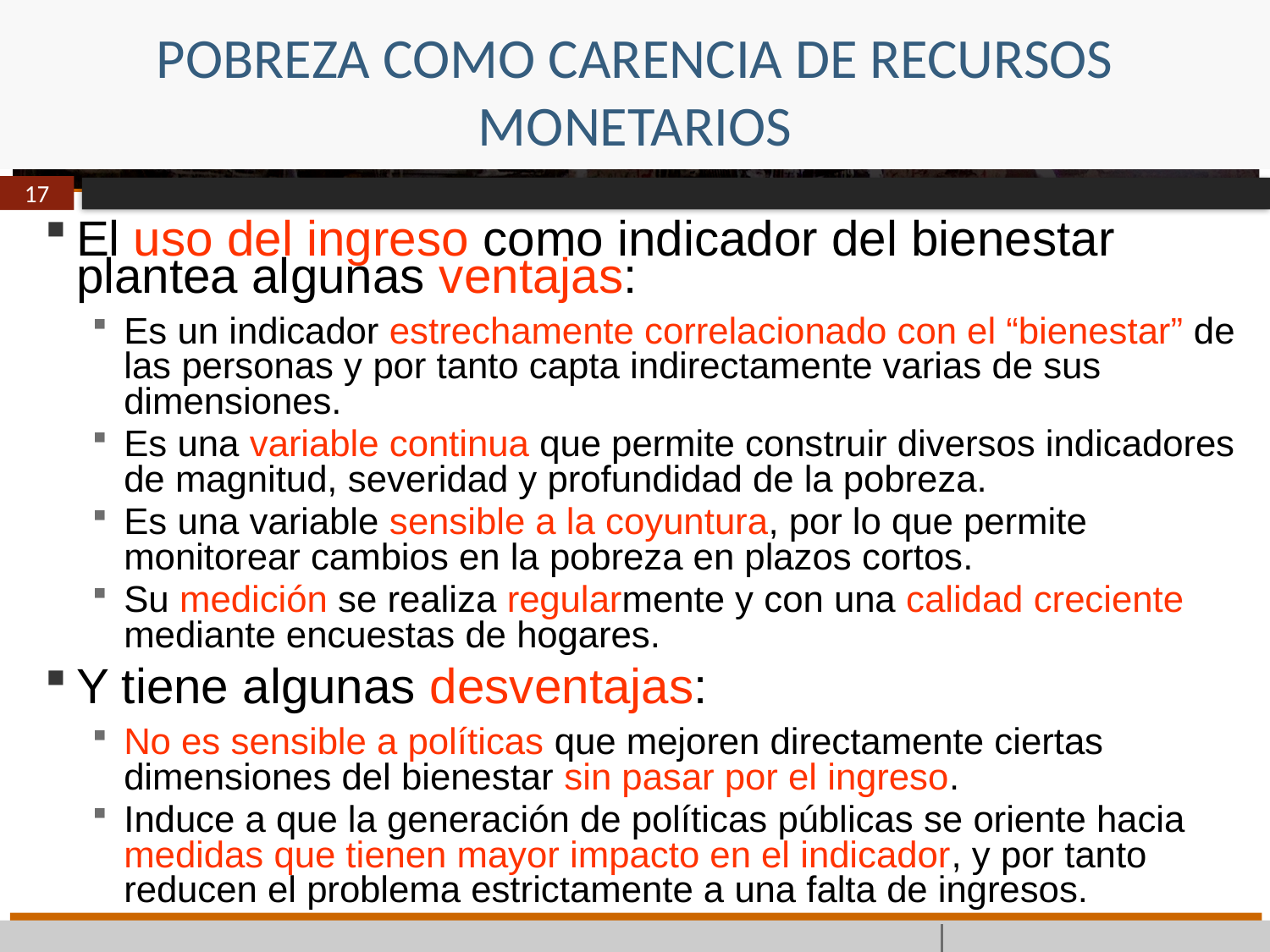

# POBREZA COMO CARENCIA DE RECURSOS MONETARIOS
17
El uso del ingreso como indicador del bienestar plantea algunas ventajas:
Es un indicador estrechamente correlacionado con el “bienestar” de las personas y por tanto capta indirectamente varias de sus dimensiones.
Es una variable continua que permite construir diversos indicadores de magnitud, severidad y profundidad de la pobreza.
Es una variable sensible a la coyuntura, por lo que permite monitorear cambios en la pobreza en plazos cortos.
Su medición se realiza regularmente y con una calidad creciente
mediante encuestas de hogares.
Y tiene algunas desventajas:
No es sensible a políticas que mejoren directamente ciertas dimensiones del bienestar sin pasar por el ingreso.
Induce a que la generación de políticas públicas se oriente hacia medidas que tienen mayor impacto en el indicador, y por tanto reducen el problema estrictamente a una falta de ingresos.